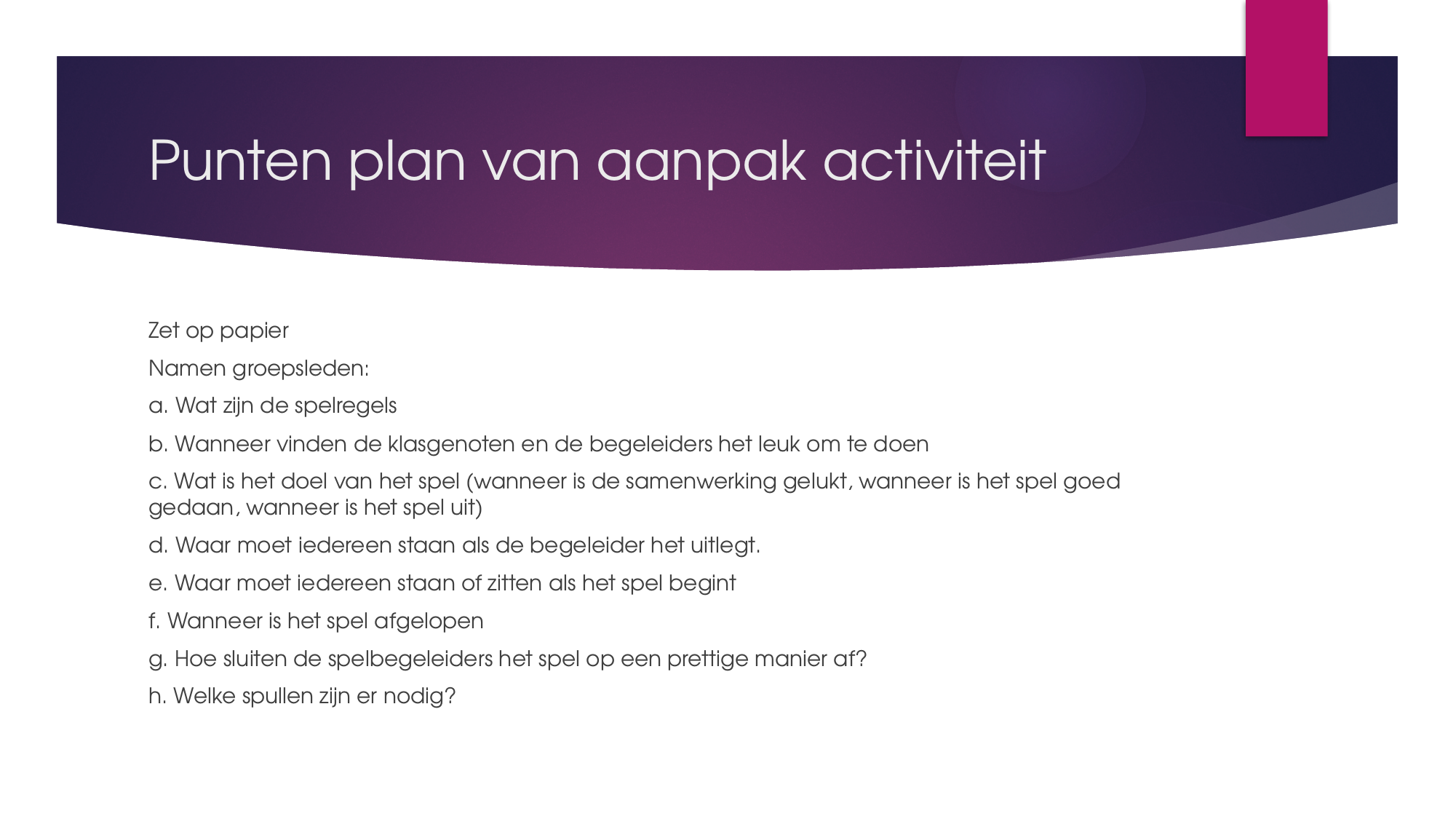

# Punten plan van aanpak activiteit
Zet op papier
Namen groepsleden:
a. Wat zijn de spelregels
b. Wanneer vinden de klasgenoten en de begeleiders het leuk om te doen
c. Wat is het doel van het spel (wanneer is de samenwerking gelukt, wanneer is het spel goed gedaan, wanneer is het spel uit)
d. Waar moet iedereen staan als de begeleider het uitlegt.
e. Waar moet iedereen staan of zitten als het spel begint
f. Wanneer is het spel afgelopen
g. Hoe sluiten de spelbegeleiders het spel op een prettige manier af?
h. Welke spullen zijn er nodig?